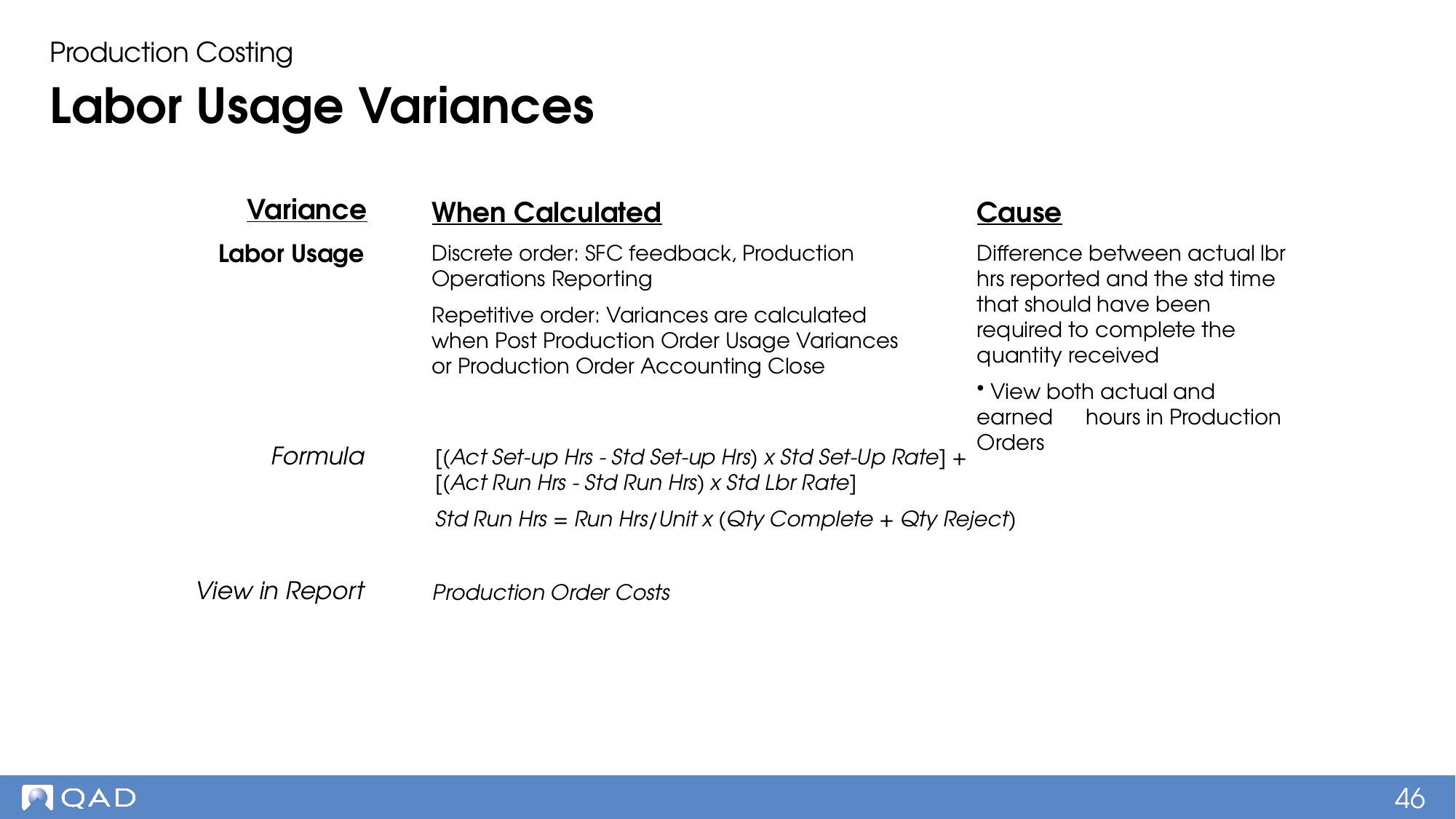

Production Costing
# Labor Usage Variances
Variance
When Calculated
Cause
Labor Usage
Discrete order: SFC feedback, Production Operations Reporting
Repetitive order: Variances are calculated when Post Production Order Usage Variances or Production Order Accounting Close
Difference between actual lbr hrs reported and the std time that should have been required to complete the quantity received
 View both actual and earned 	hours in Production Orders
Formula
[(Act Set-up Hrs - Std Set-up Hrs) x Std Set-Up Rate] +
[(Act Run Hrs - Std Run Hrs) x Std Lbr Rate]
Std Run Hrs = Run Hrs/Unit x (Qty Complete + Qty Reject)
View in Report
Production Order Costs
46